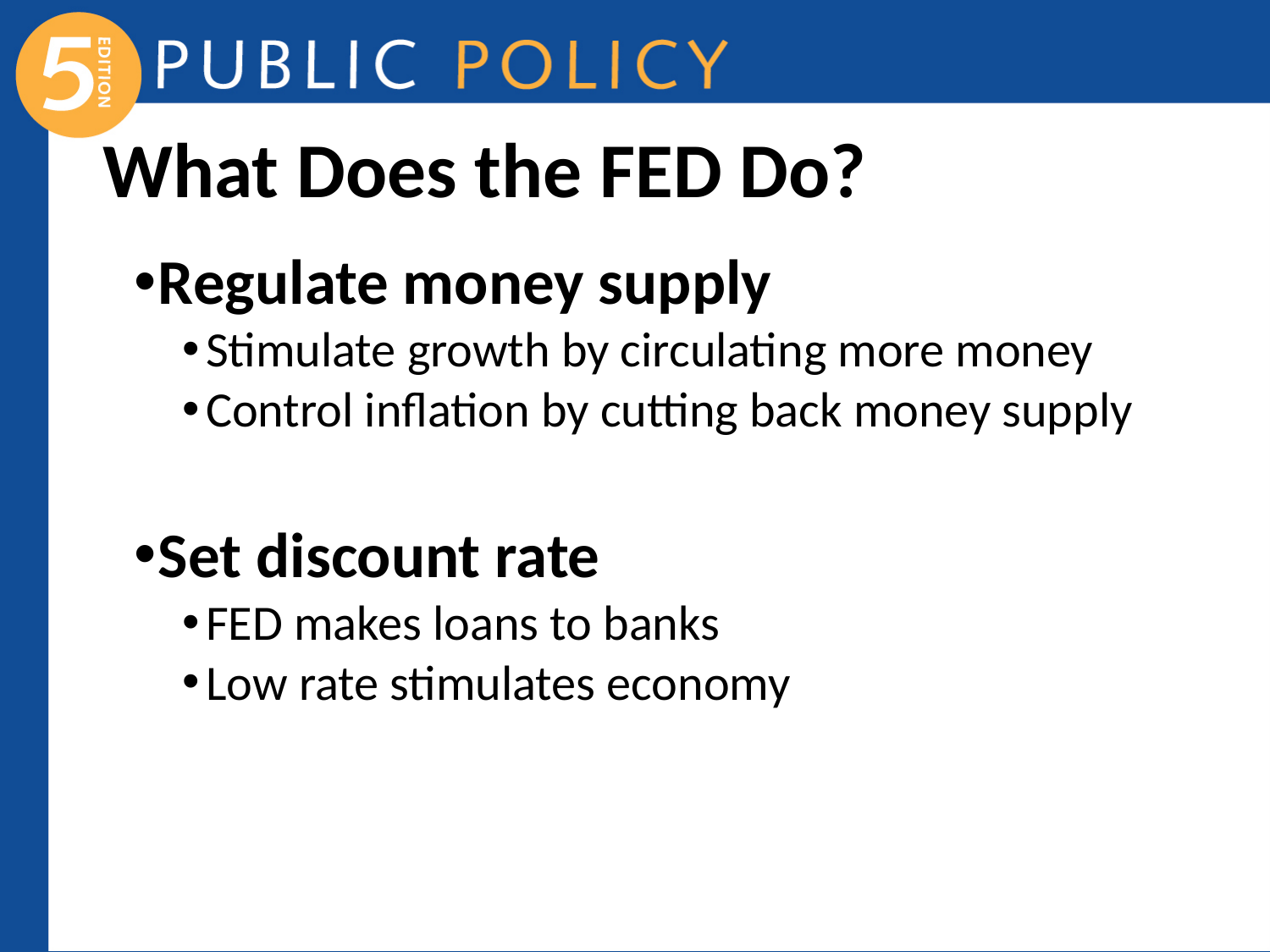

# What Does the FED Do?
Regulate money supply
Stimulate growth by circulating more money
Control inflation by cutting back money supply

Set discount rate
FED makes loans to banks
Low rate stimulates economy